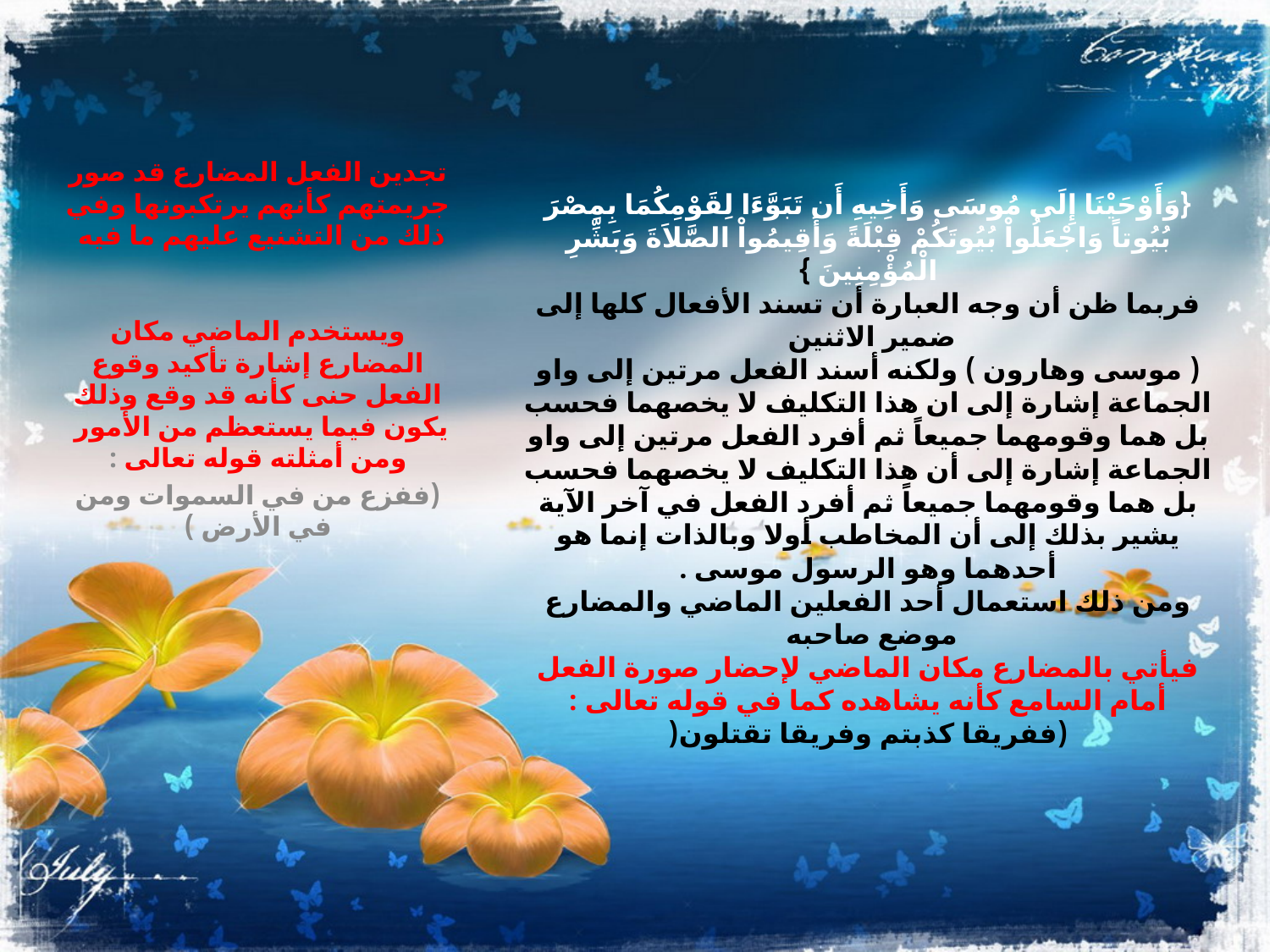

تجدين الفعل المضارع قد صور جريمتهم كأنهم يرتكبونها وفي ذلك من التشنيع عليهم ما فيه
 
 
ويستخدم الماضي مكان المضارع إشارة تأكيد وقوع الفعل حنى كأنه قد وقع وذلك يكون فيما يستعظم من الأمور
ومن أمثلته قوله تعالى :
(ففزع من في السموات ومن في الأرض )
# {وَأَوْحَيْنَا إِلَى مُوسَى وَأَخِيهِ أَن تَبَوَّءَا لِقَوْمِكُمَا بِمِصْرَ بُيُوتاً وَاجْعَلُواْ بُيُوتَكُمْ قِبْلَةً وَأَقِيمُواْ الصَّلاَةَ وَبَشِّرِ الْمُؤْمِنِينَ } فربما ظن أن وجه العبارة أن تسند الأفعال كلها إلى ضمير الاثنين ( موسى وهارون ) ولكنه أسند الفعل مرتين إلى واو الجماعة إشارة إلى ان هذا التكليف لا يخصهما فحسب بل هما وقومهما جميعاً ثم أفرد الفعل مرتين إلى واو الجماعة إشارة إلى أن هذا التكليف لا يخصهما فحسب بل هما وقومهما جميعاً ثم أفرد الفعل في آخر الآية يشير بذلك إلى أن المخاطب أولا وبالذات إنما هو أحدهما وهو الرسول موسى . ومن ذلك استعمال أحد الفعلين الماضي والمضارع موضع صاحبه فيأتي بالمضارع مكان الماضي لإحضار صورة الفعل أمام السامع كأنه يشاهده كما في قوله تعالى : (ففريقا كذبتم وفريقا تقتلون(